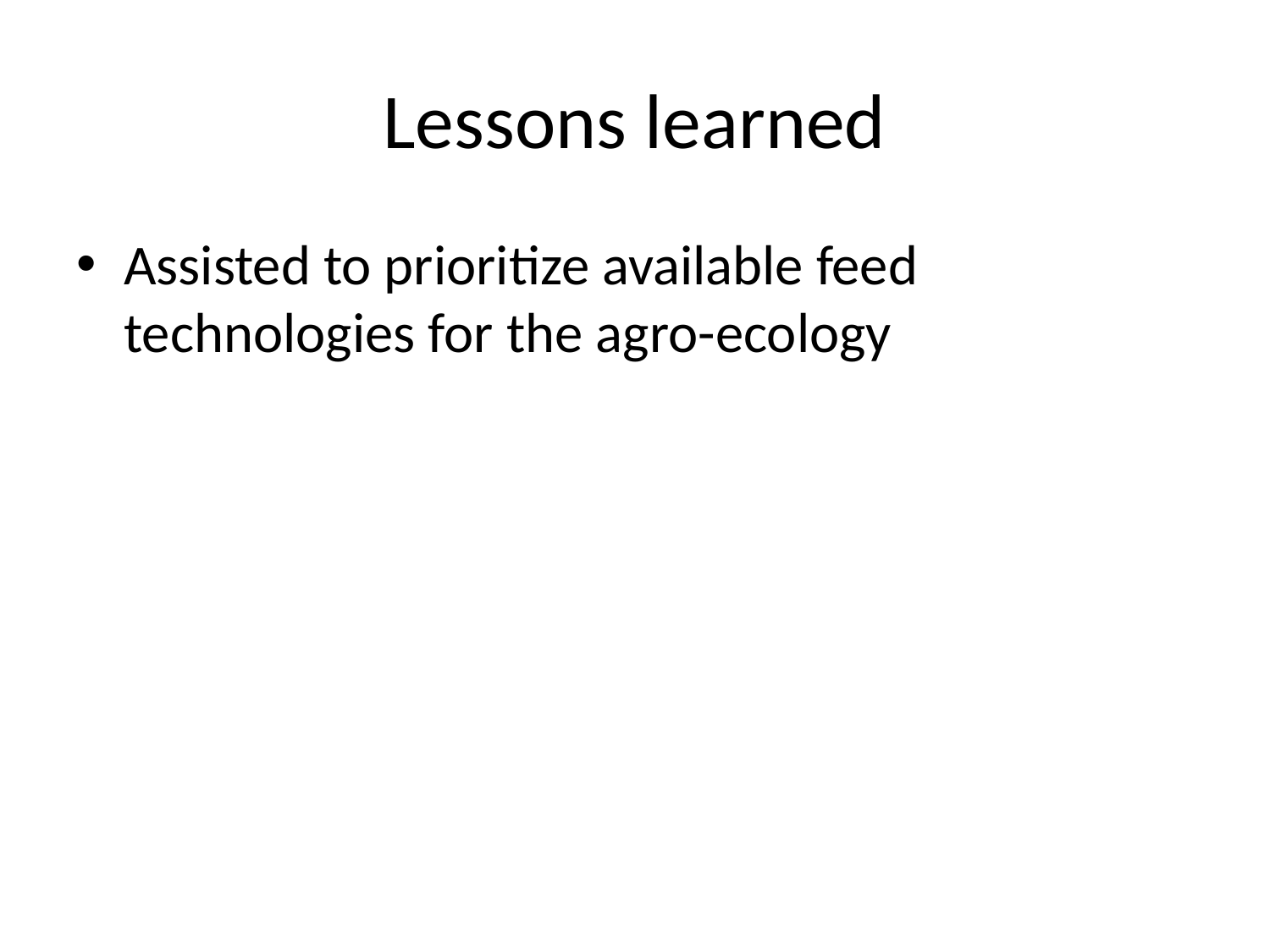

# Lessons learned
Assisted to prioritize available feed technologies for the agro-ecology